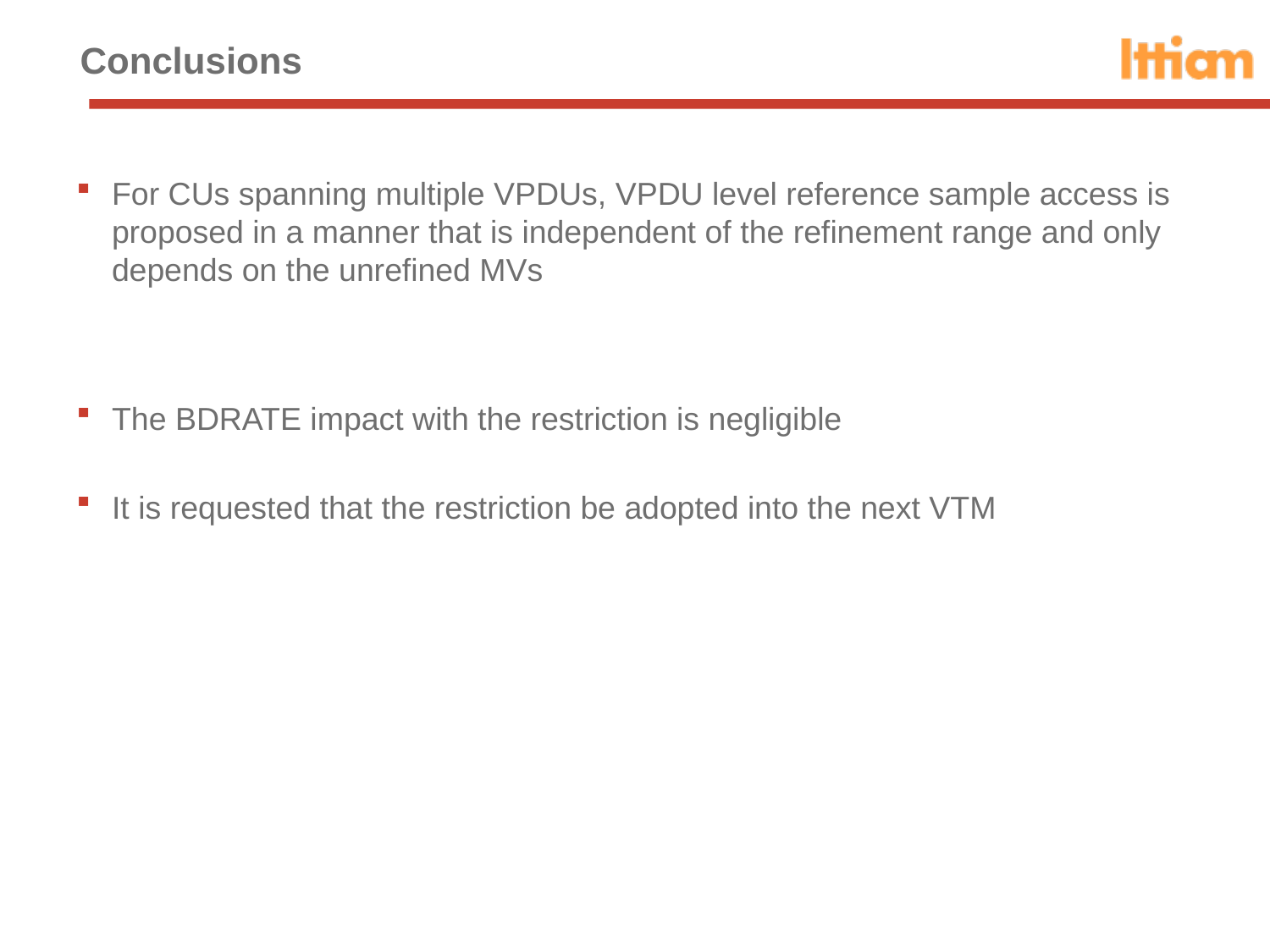

# Conclusions
For CUs spanning multiple VPDUs, VPDU level reference sample access is proposed in a manner that is independent of the refinement range and only depends on the unrefined MVs

The BDRATE impact with the restriction is negligible

It is requested that the restriction be adopted into the next VTM